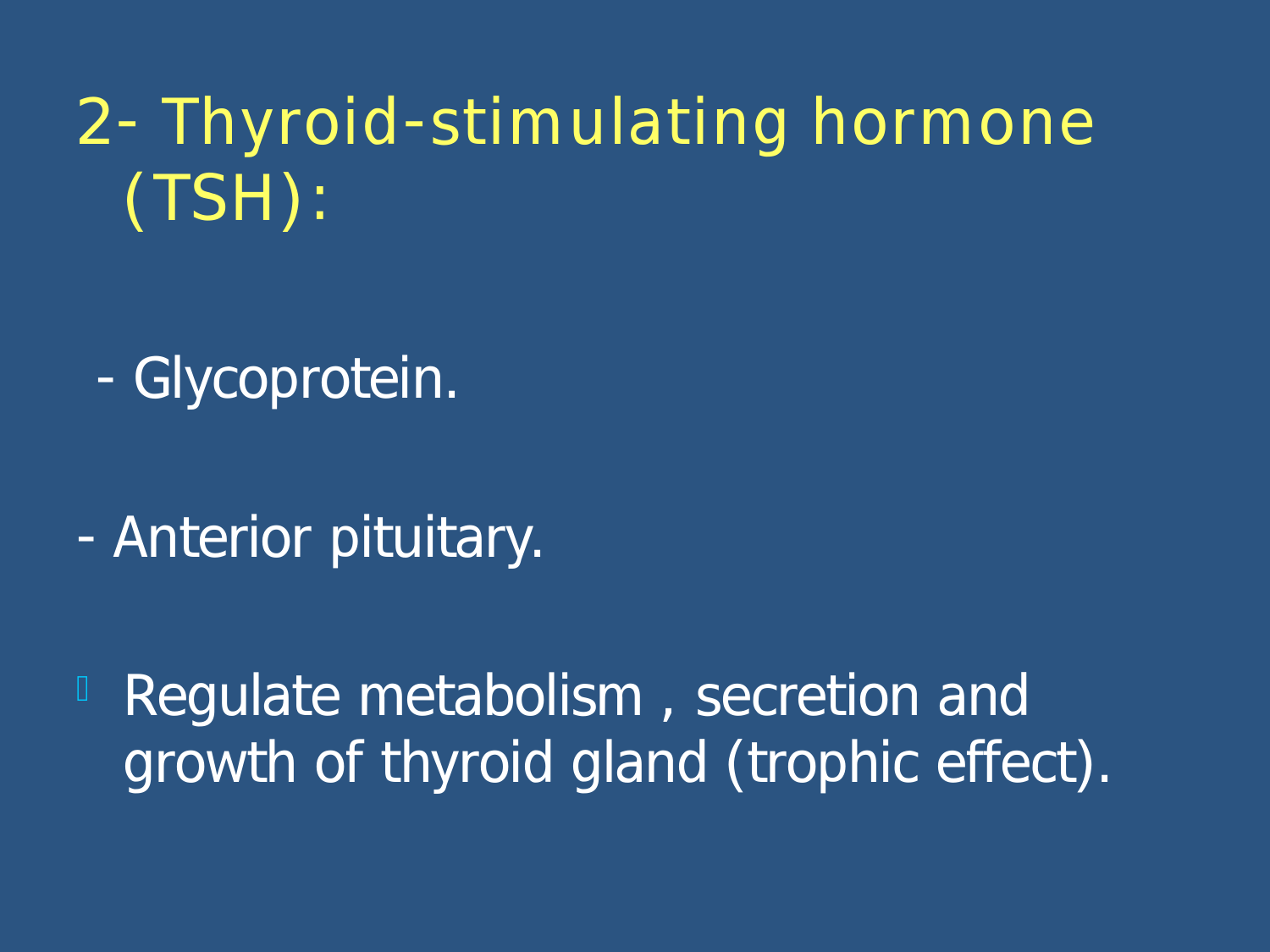

2- Thyroid-stimulating hormone (TSH):

 - Glycoprotein.

- Anterior pituitary.

Regulate metabolism , secretion and growth of thyroid gland (trophic effect).